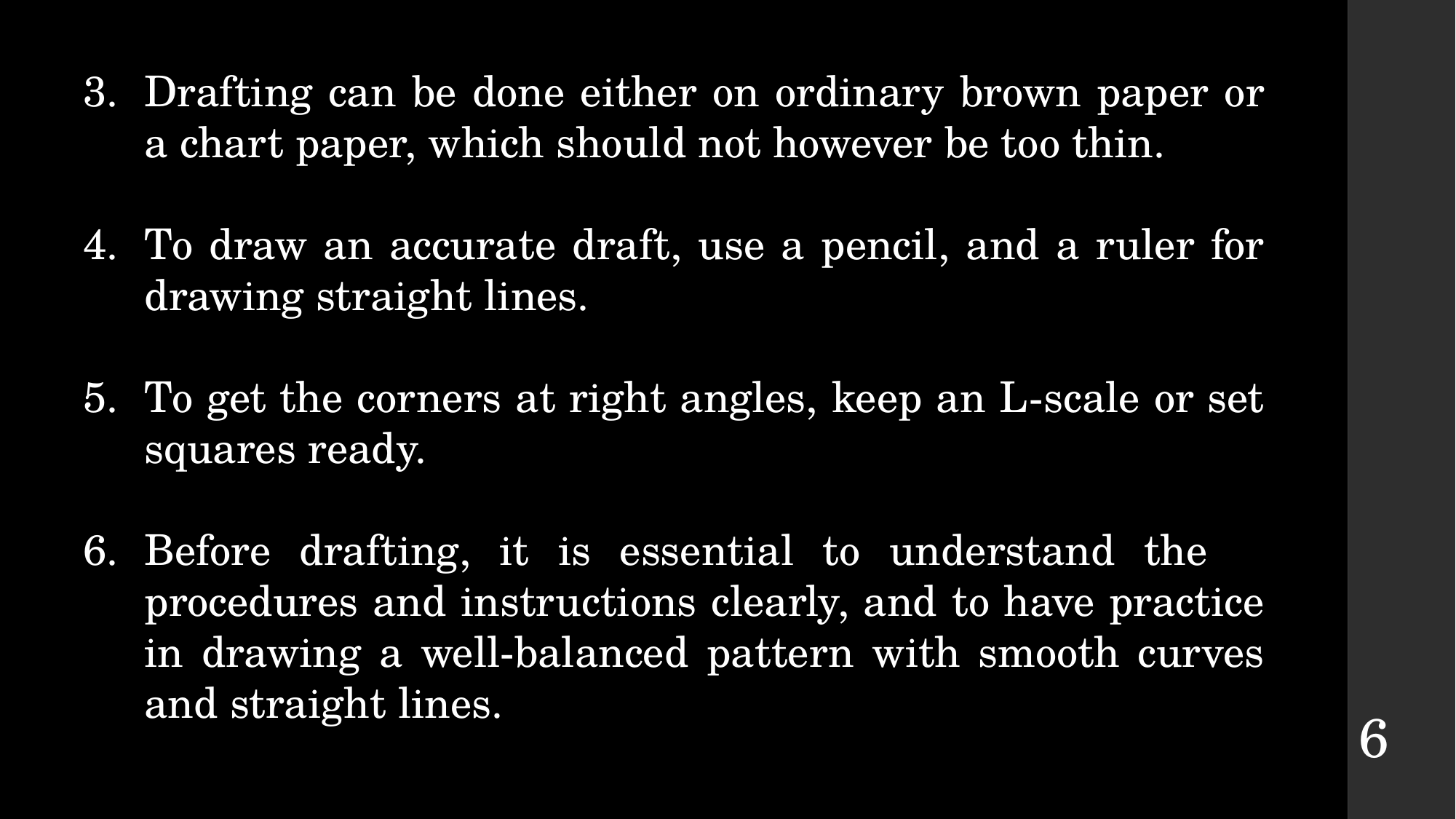

Drafting can be done either on ordinary brown paper or a chart paper, which should not however be too thin.

To draw an accurate draft, use a pencil, and a ruler for drawing straight lines.

To get the corners at right angles, keep an L-scale or set squares ready.

Before drafting, it is essential to understand the   procedures and instructions clearly, and to have practice in drawing a well-balanced pattern with smooth curves and straight lines.
6